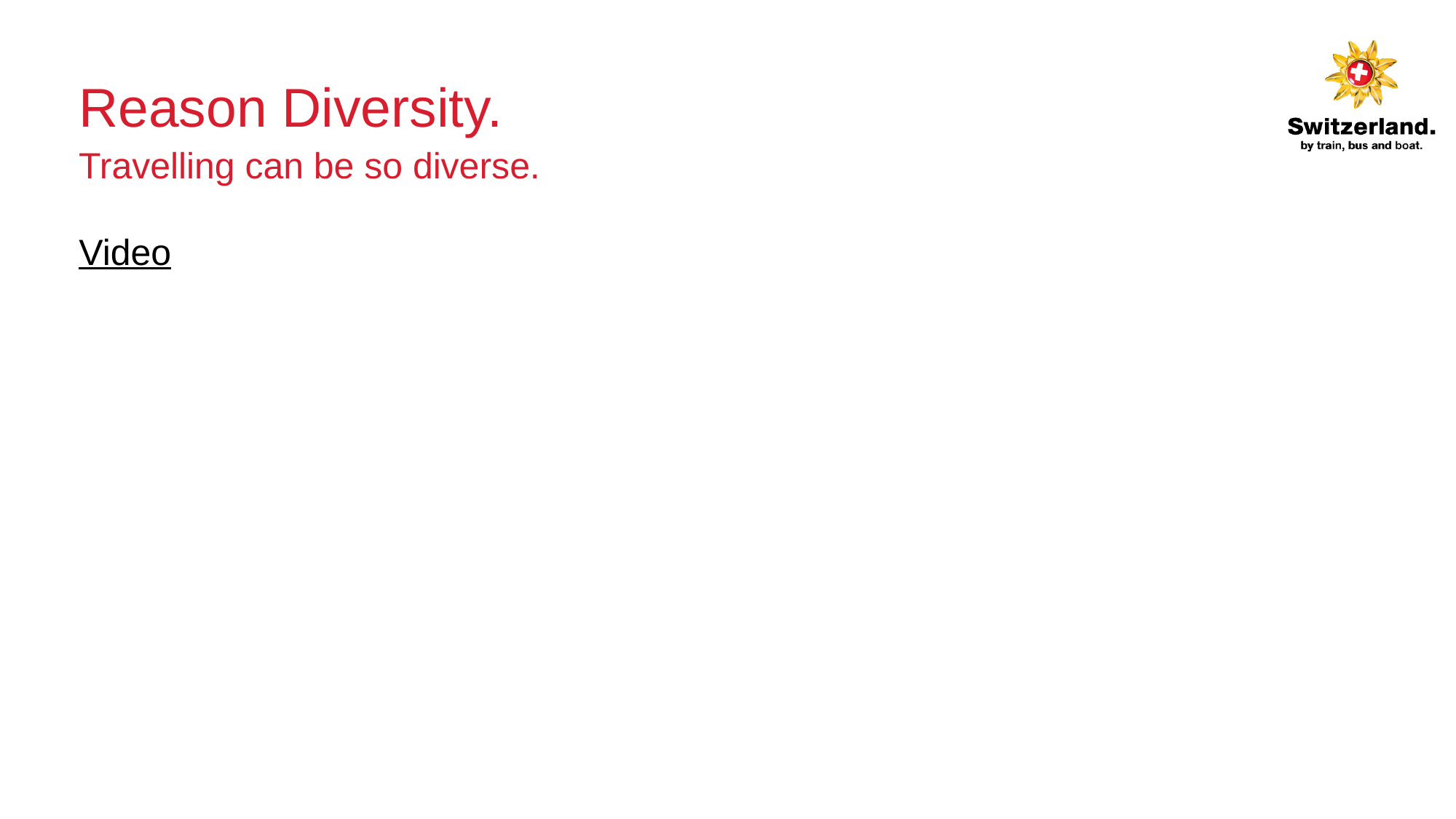

# Reason Diversity. Travelling can be so diverse.
Video